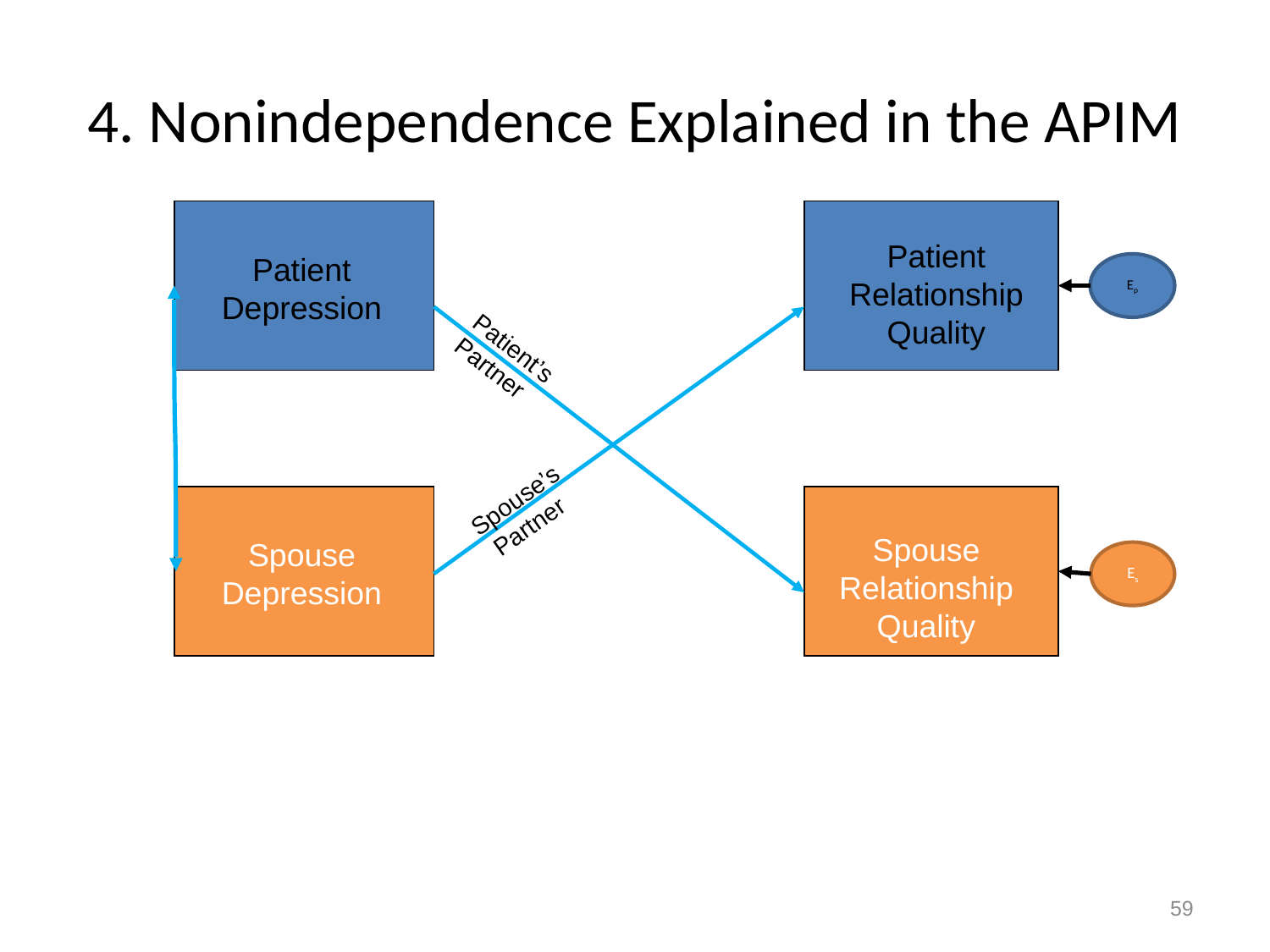

# 4. Nonindependence Explained in the APIM

Patient
Relationship
Quality
Patient Depression
Ep

Patient’s Partner
Spouse’s Partner

Spouse
Relationship
Quality

Spouse Depression
Es
59